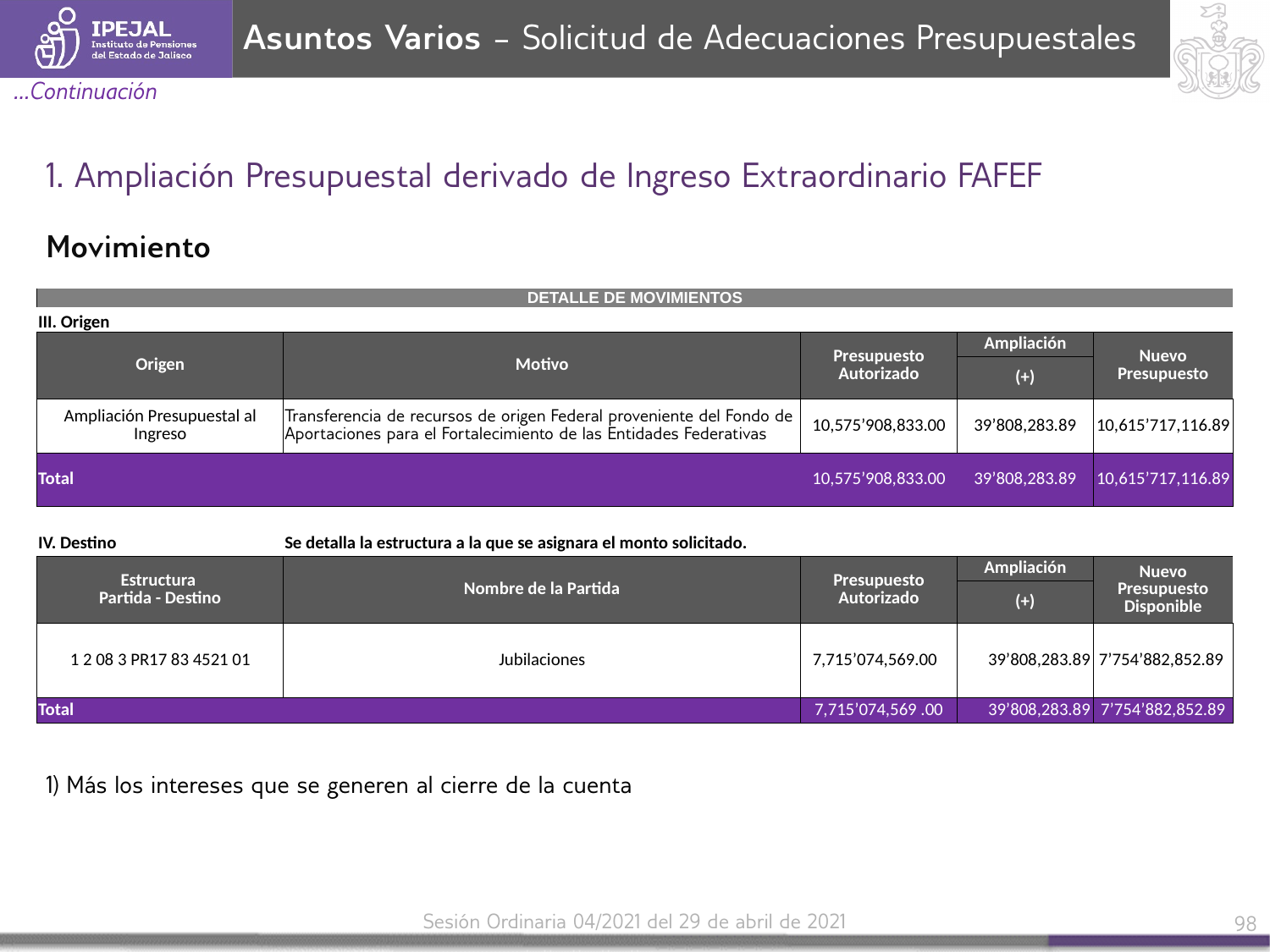

Asuntos Varios – Solicitud de Adecuaciones Presupuestales
…Continuación
1. Ampliación Presupuestal derivado de Ingreso Extraordinario FAFEF
Movimiento

| DETALLE DE MOVIMIENTOS |  |  |  |  |
| --- | --- | --- | --- | --- |
| III. Origen |  |  |  |  |
| Origen | Motivo | Presupuesto Autorizado | Ampliación | Nuevo Presupuesto |
|  |  |  | (+) |  |
| Ampliación Presupuestal al Ingreso | Transferencia de recursos de origen Federal proveniente del Fondo de Aportaciones para el Fortalecimiento de las Entidades Federativas | 10,575’908,833.00 | 39’808,283.89 | 10,615’717,116.89 |
| Total |  | 10,575’908,833.00 | 39’808,283.89 | 10,615’717,116.89 |
|  |  |  |  |  |
| IV. Destino | Se detalla la estructura a la que se asignara el monto solicitado. |  |  |  |
| Estructura Partida - Destino | Nombre de la Partida | Presupuesto Autorizado | Ampliación | Nuevo Presupuesto Disponible |
|  |  |  | (+) |  |
| 1 2 08 3 PR17 83 4521 01 | Jubilaciones | 7,715’074,569.00 | 39’808,283.89 | 7’754’882,852.89 |
| Total |  | 7,715’074,569 .00 | 39’808,283.89 | 7’754’882,852.89 |
1) Más los intereses que se generen al cierre de la cuenta
Sesión Ordinaria 04/2021 del 29 de abril de 2021
98